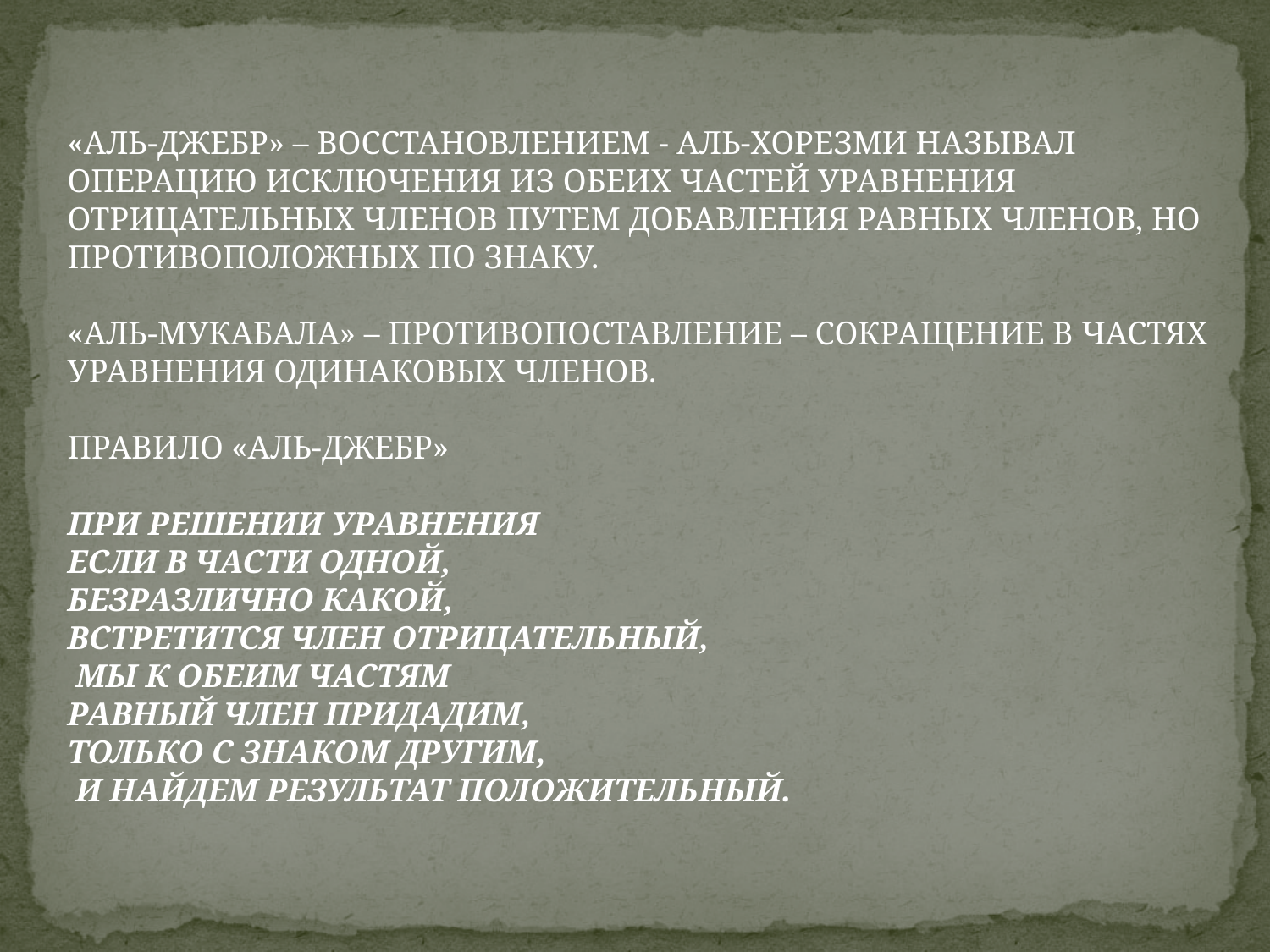

«АЛЬ-ДЖЕБР» – ВОССТАНОВЛЕНИЕМ - АЛЬ-ХОРЕЗМИ НАЗЫВАЛ ОПЕРАЦИЮ ИСКЛЮЧЕНИЯ ИЗ ОБЕИХ ЧАСТЕЙ УРАВНЕНИЯ ОТРИЦАТЕЛЬНЫХ ЧЛЕНОВ ПУТЕМ ДОБАВЛЕНИЯ РАВНЫХ ЧЛЕНОВ, НО ПРОТИВОПОЛОЖНЫХ ПО ЗНАКУ.

«АЛЬ-МУКАБАЛА» – ПРОТИВОПОСТАВЛЕНИЕ – СОКРАЩЕНИЕ В ЧАСТЯХ УРАВНЕНИЯ ОДИНАКОВЫХ ЧЛЕНОВ.

ПРАВИЛО «АЛЬ-ДЖЕБР»

ПРИ РЕШЕНИИ УРАВНЕНИЯ
ЕСЛИ В ЧАСТИ ОДНОЙ,
БЕЗРАЗЛИЧНО КАКОЙ,
ВСТРЕТИТСЯ ЧЛЕН ОТРИЦАТЕЛЬНЫЙ,
 МЫ К ОБЕИМ ЧАСТЯМ
РАВНЫЙ ЧЛЕН ПРИДАДИМ,
ТОЛЬКО С ЗНАКОМ ДРУГИМ,
 И НАЙДЕМ РЕЗУЛЬТАТ ПОЛОЖИТЕЛЬНЫЙ.